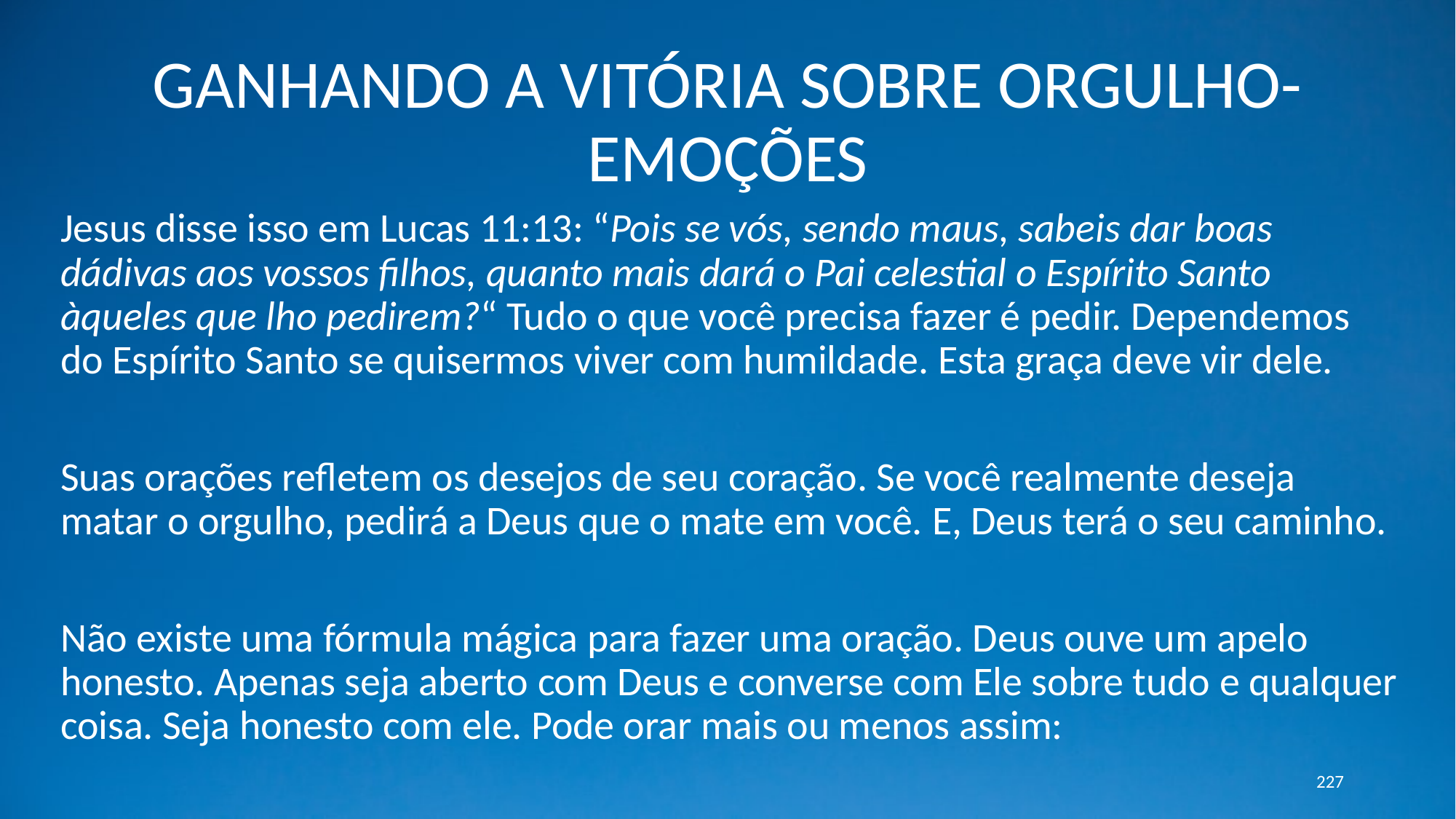

# GANHANDO A VITÓRIA SOBRE ORGULHO-EMOÇÕES
Jesus disse isso em Lucas 11:13: “Pois se vós, sendo maus, sabeis dar boas dádivas aos vossos filhos, quanto mais dará o Pai celestial o Espírito Santo àqueles que lho pedirem?“ Tudo o que você precisa fazer é pedir. Dependemos do Espírito Santo se quisermos viver com humildade. Esta graça deve vir dele.

Suas orações refletem os desejos de seu coração. Se você realmente deseja matar o orgulho, pedirá a Deus que o mate em você. E, Deus terá o seu caminho.

Não existe uma fórmula mágica para fazer uma oração. Deus ouve um apelo honesto. Apenas seja aberto com Deus e converse com Ele sobre tudo e qualquer coisa. Seja honesto com ele. Pode orar mais ou menos assim:

227